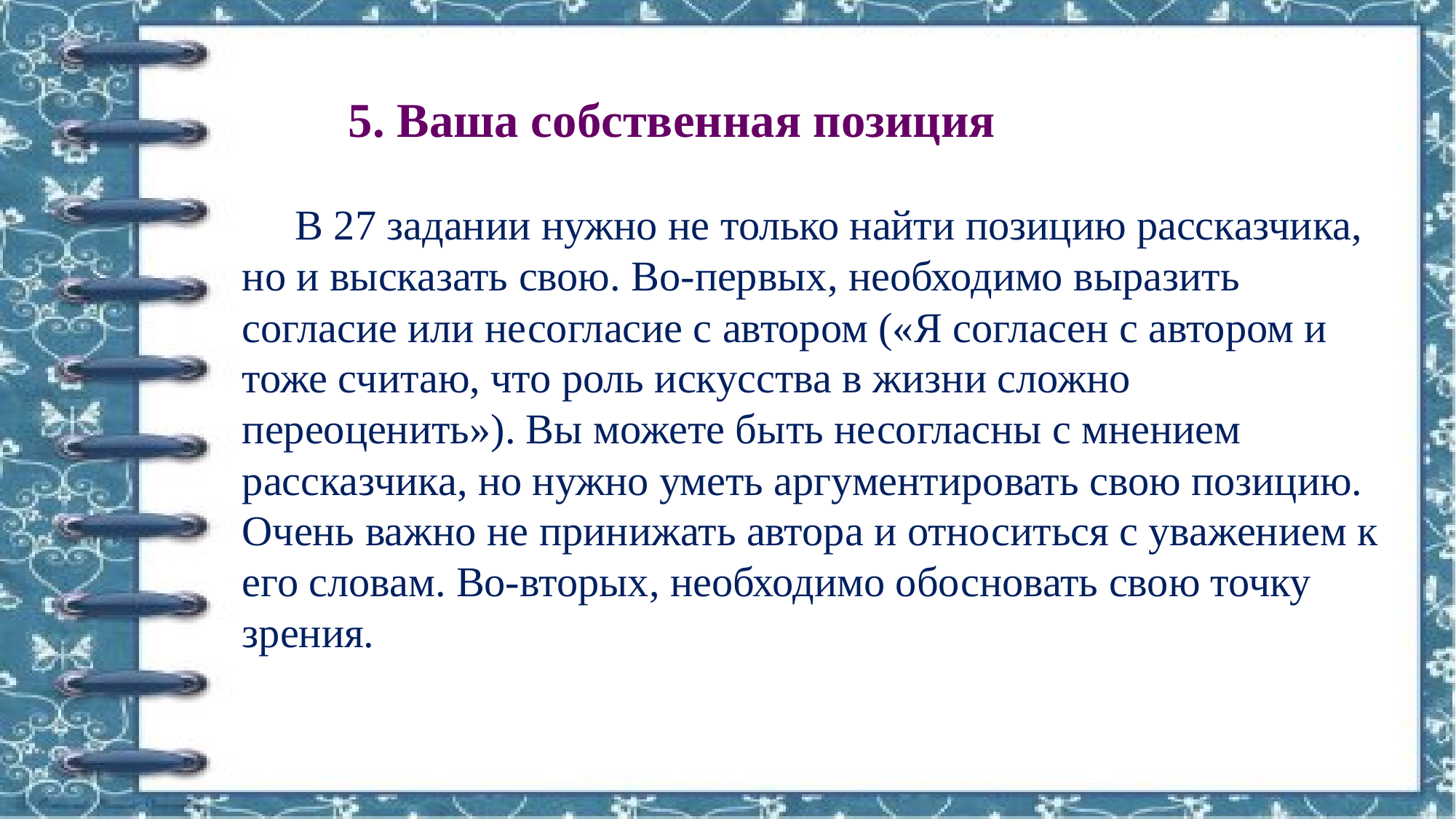

5. Ваша собственная позиция
     В 27 задании нужно не только найти позицию рассказчика, но и высказать свою. Во-первых, необходимо выразить согласие или несогласие с автором («Я согласен с автором и тоже считаю, что роль искусства в жизни сложно переоценить»). Вы можете быть несогласны с мнением рассказчика, но нужно уметь аргументировать свою позицию. Очень важно не принижать автора и относиться с уважением к его словам. Во-вторых, необходимо обосновать свою точку зрения.